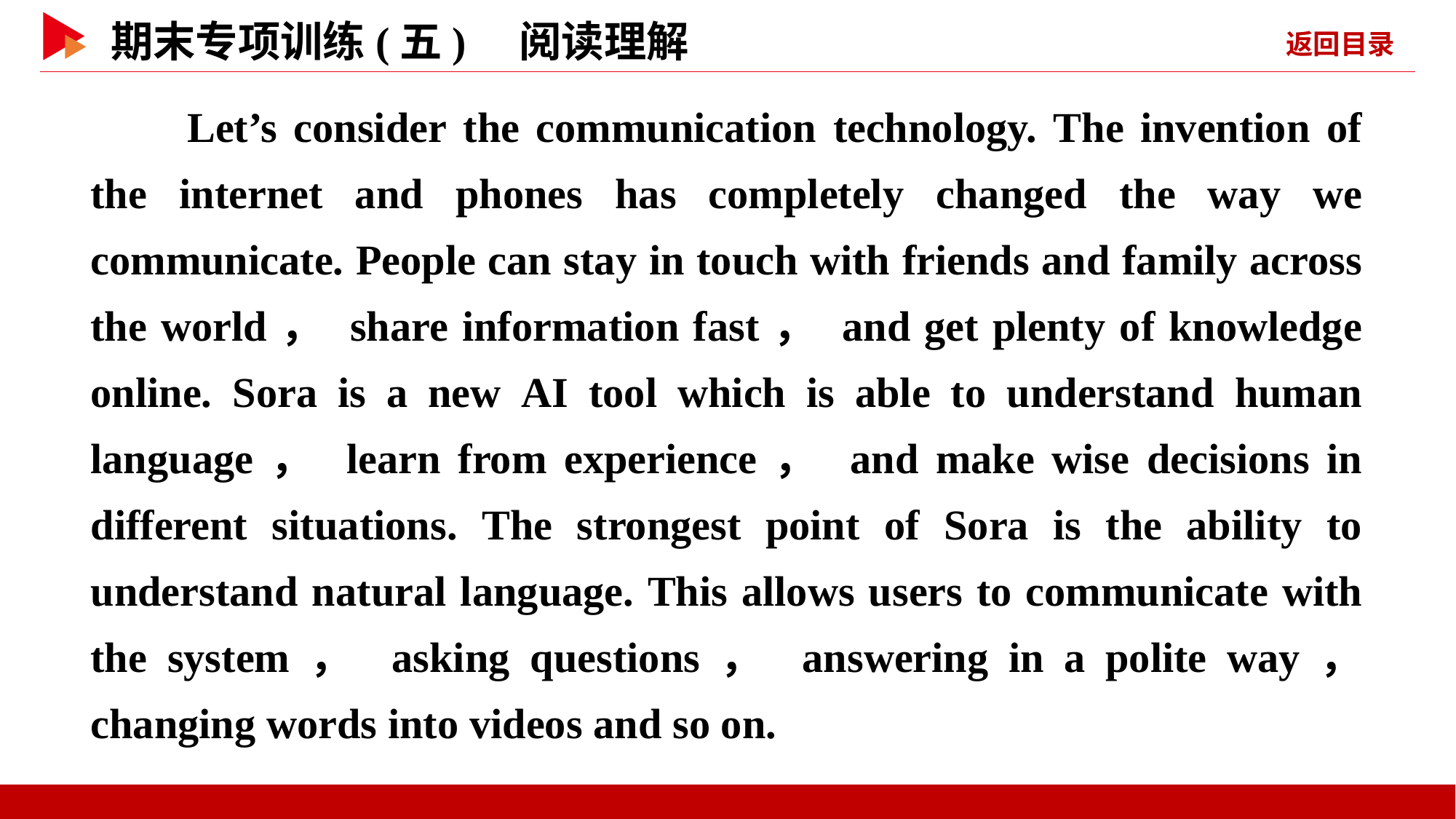

Let’s consider the communication technology. The invention of the internet and phones has completely changed the way we communicate. People can stay in touch with friends and family across the world， share information fast， and get plenty of knowledge online. Sora is a new AI tool which is able to understand human language， learn from experience， and make wise decisions in different situations. The strongest point of Sora is the ability to understand natural language. This allows users to communicate with the system， asking questions， answering in a polite way， changing words into videos and so on.